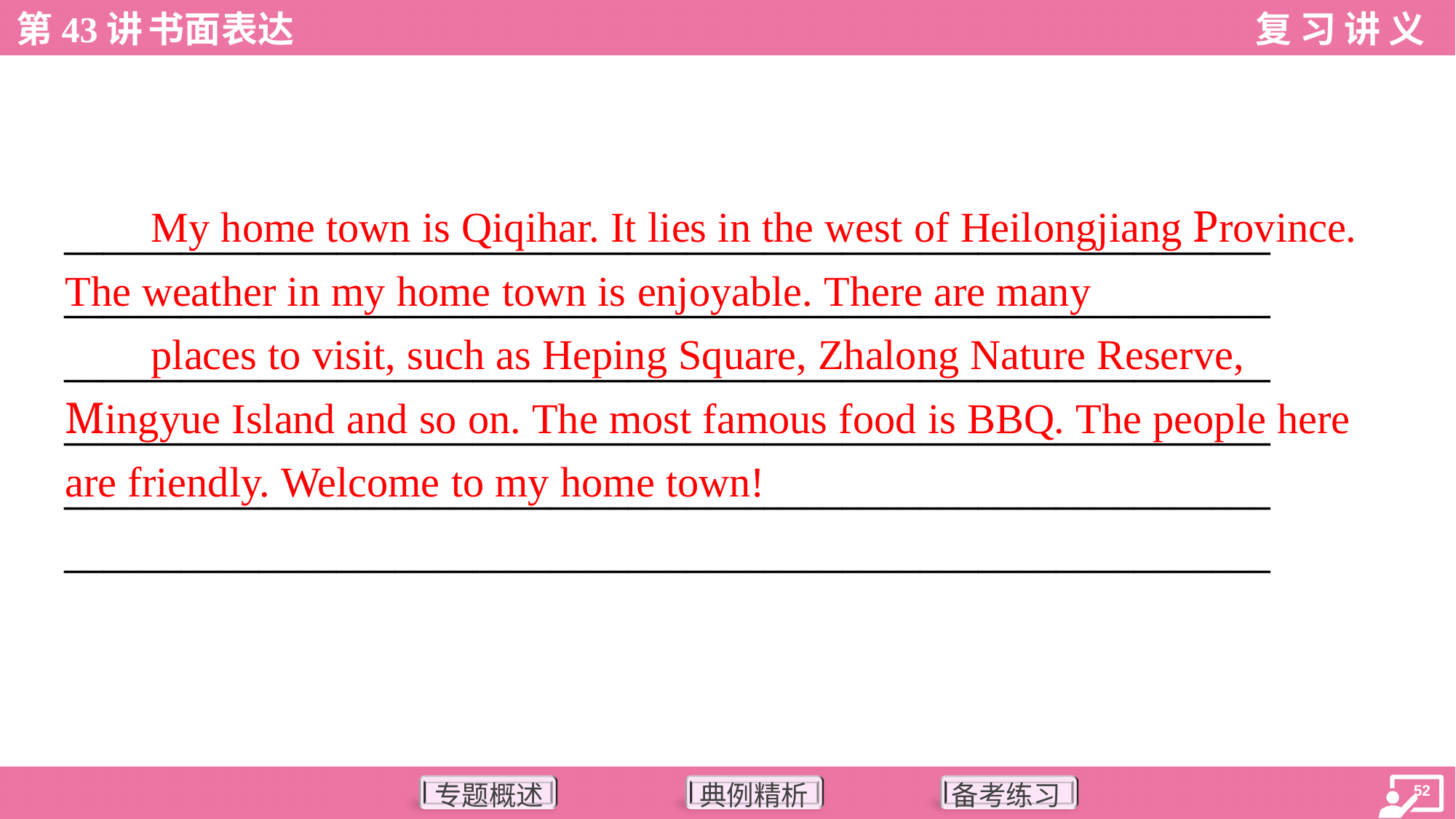

My home town is Qiqihar. It lies in the west of Heilongjiang Province. The weather in my home town is enjoyable. There are many
places to visit, such as Heping Square, Zhalong Nature Reserve, Mingyue Island and so on. The most famous food is BBQ. The people here are friendly. Welcome to my home town!
______________________________________________________________
______________________________________________________________
______________________________________________________________
______________________________________________________________
______________________________________________________________
______________________________________________________________